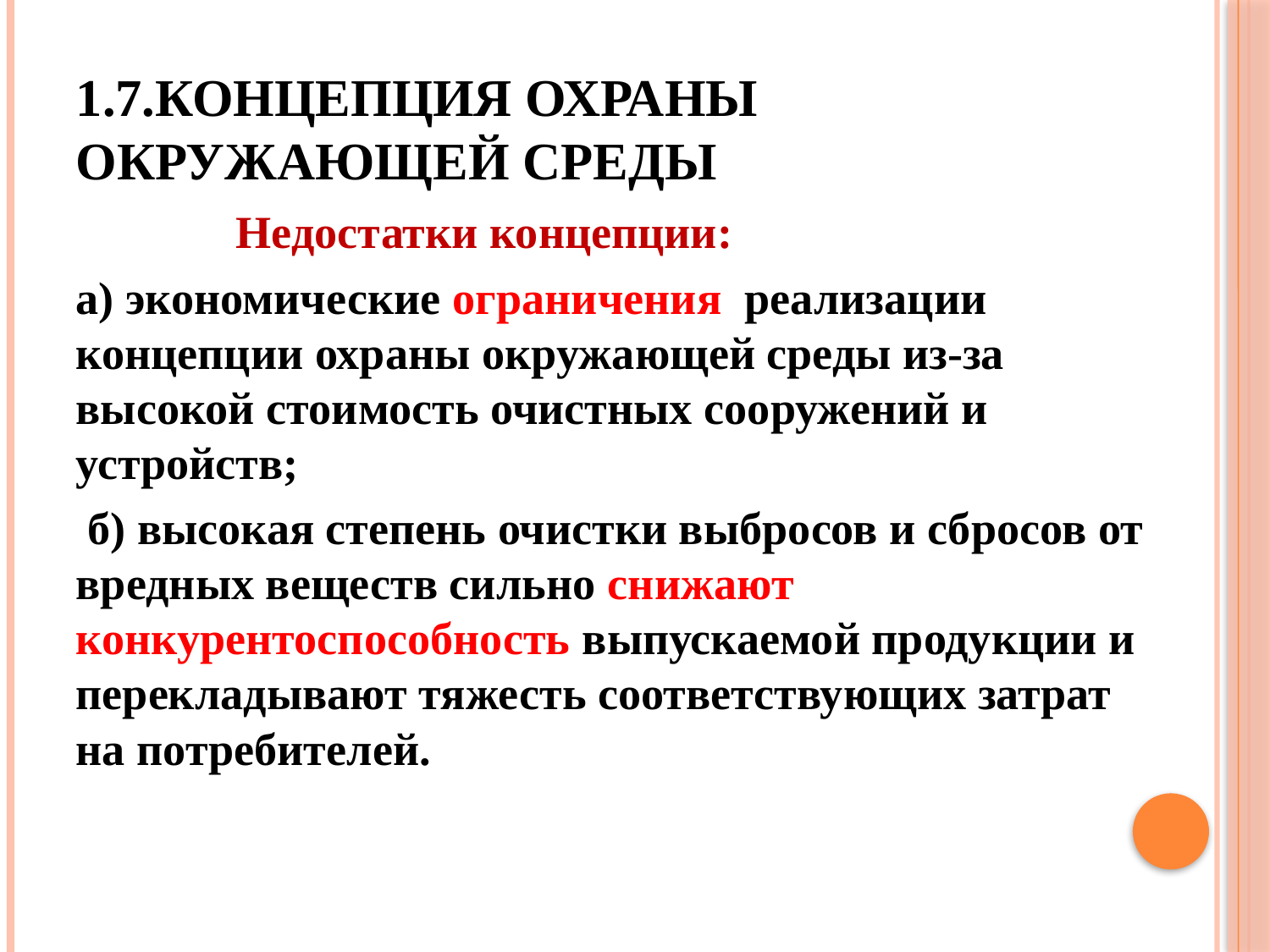

# 1.7.Концепция охраны окружающей среды
              Недостатки концепции:
а) экономические ограничения  реализации концепции охраны окружающей среды из-за  высокой стоимость очистных сооружений и устройств;
 б) высокая степень очистки выбросов и сбросов от вредных веществ сильно снижают конкурентоспособность выпускаемой продукции и перекладывают тяжесть соответствующих затрат на потребителей.